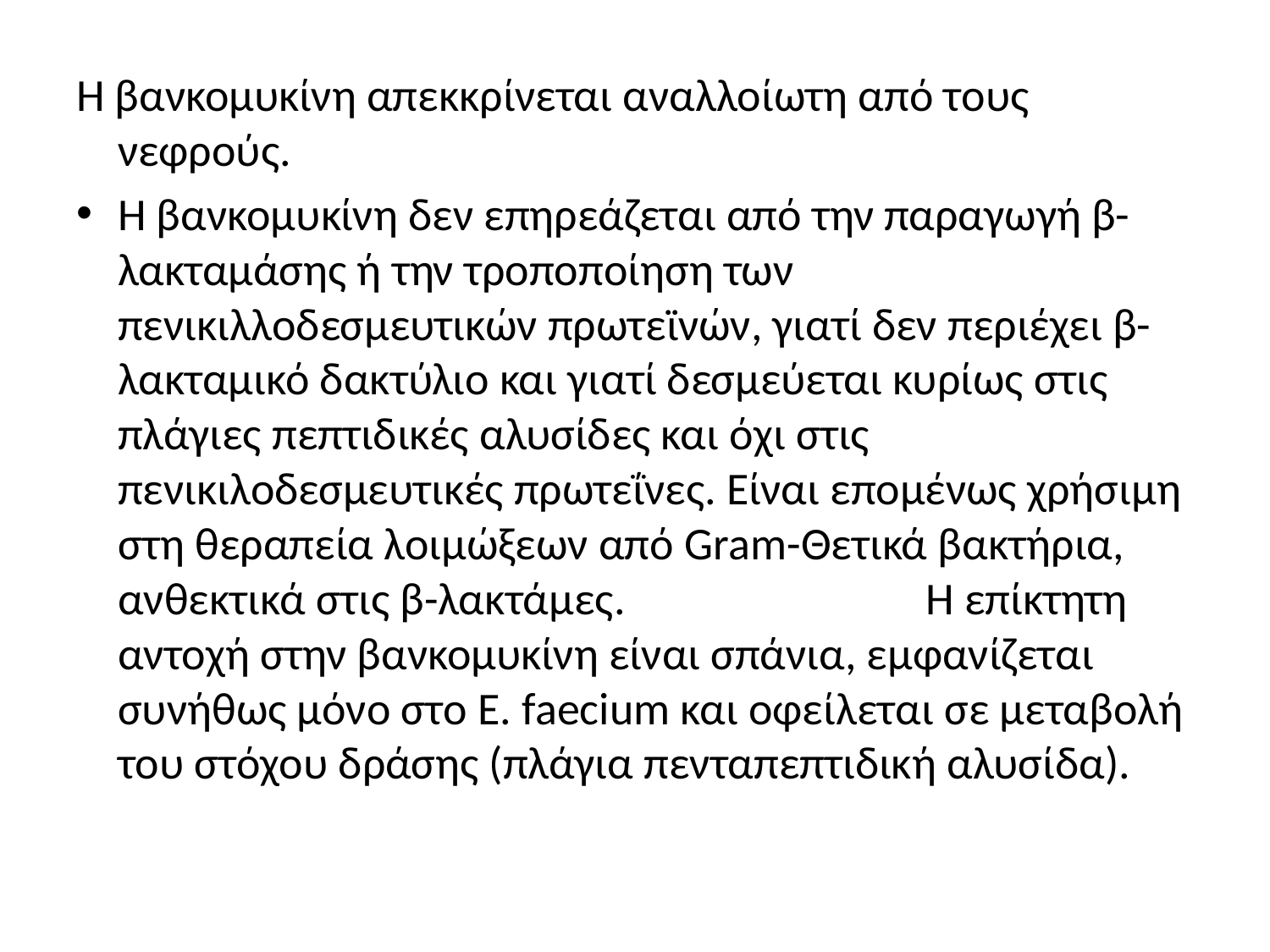

Η βανκομυκίνη απεκκρίνεται αναλλοίωτη από τους νεφρούς.
Η βανκομυκίνη δεν επηρεάζεται από την παραγωγή β-λακταμάσης ή την τροποποίηση των πενικιλλοδεσμευτικών πρωτεϊνών, γιατί δεν περιέχει β-λακταμικό δακτύλιο και γιατί δεσμεύεται κυρίως στις πλάγιες πεπτιδικές αλυσίδες και όχι στις πενικιλοδεσμευτικές πρωτεΐνες. Είναι επομένως χρήσιμη στη θεραπεία λοιμώξεων από Gram-Θετικά βακτήρια, ανθεκτικά στις β-λακτάμες.                             Η επίκτητη αντοχή στην βανκομυκίνη είναι σπάνια, εμφανίζεται συνήθως μόνο στο Ε. faecium και οφείλεται σε μεταβολή του στόχου δράσης (πλάγια πενταπεπτιδική αλυσίδα).